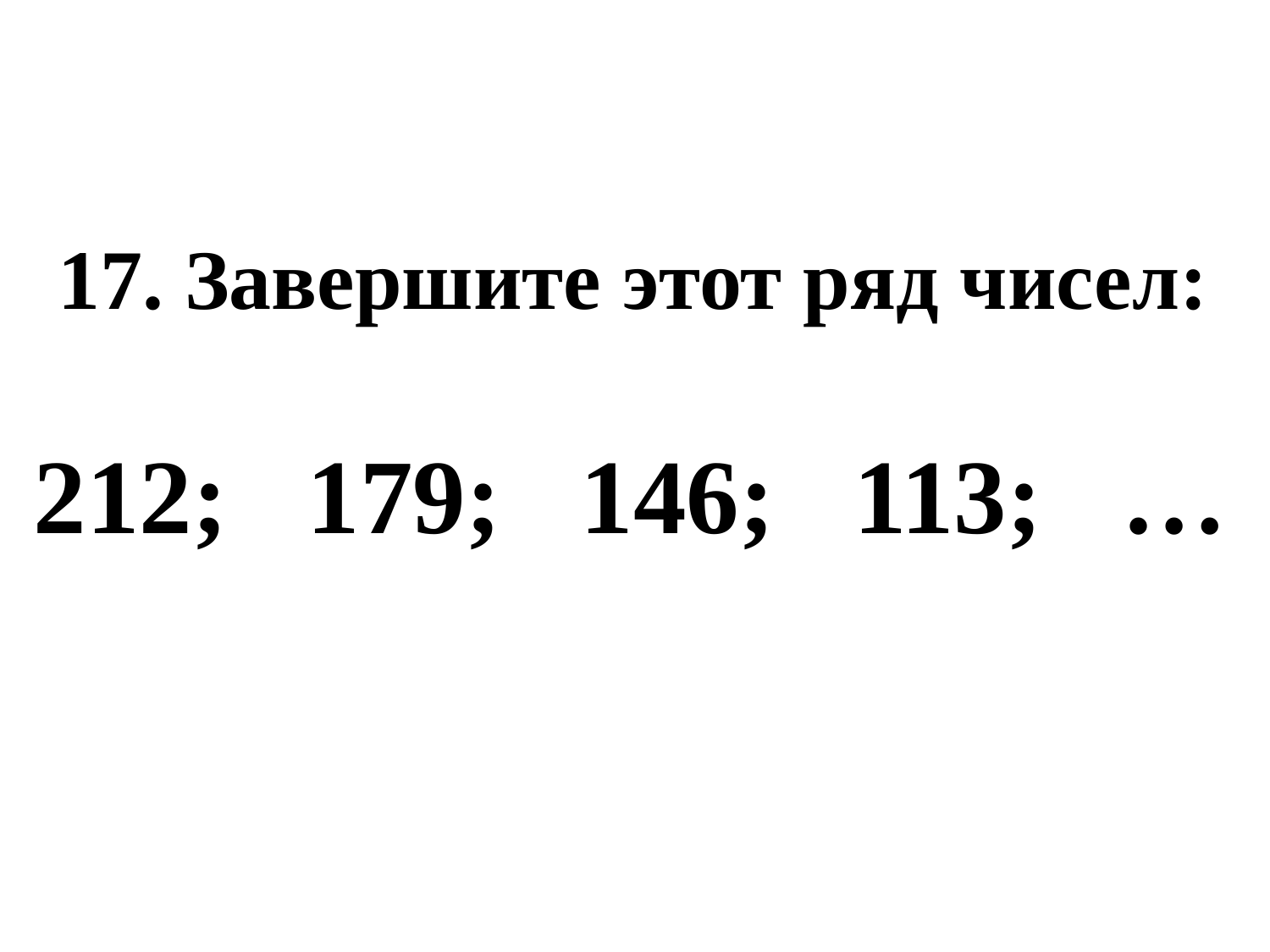

17. Завершите этот ряд чисел:

212;   179;   146;   113;   …